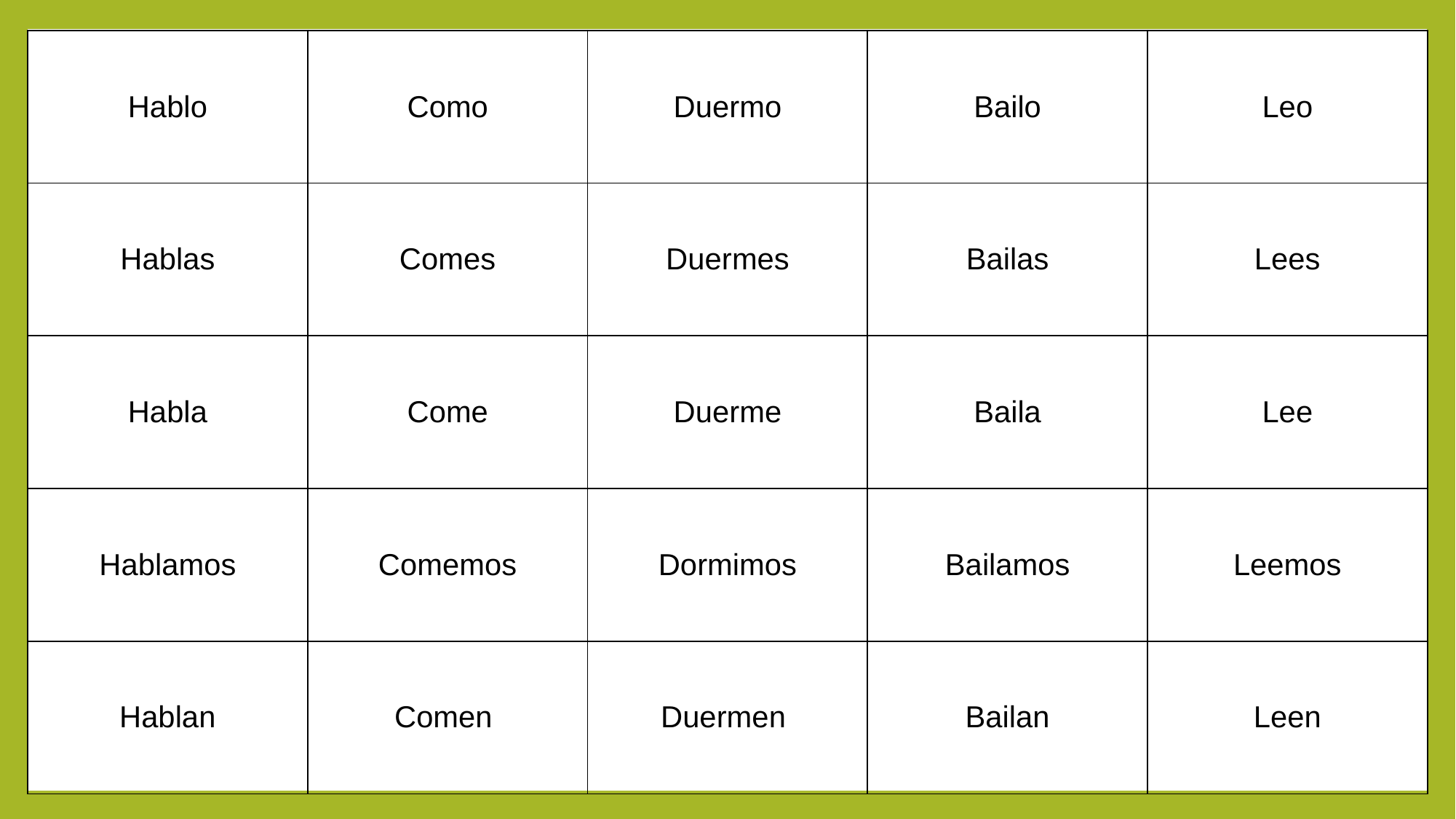

| Hablo | Como | Duermo | Bailo | Leo |
| --- | --- | --- | --- | --- |
| Hablas | Comes | Duermes | Bailas | Lees |
| Habla | Come | Duerme | Baila | Lee |
| Hablamos | Comemos | Dormimos | Bailamos | Leemos |
| Hablan | Comen | Duermen | Bailan | Leen |